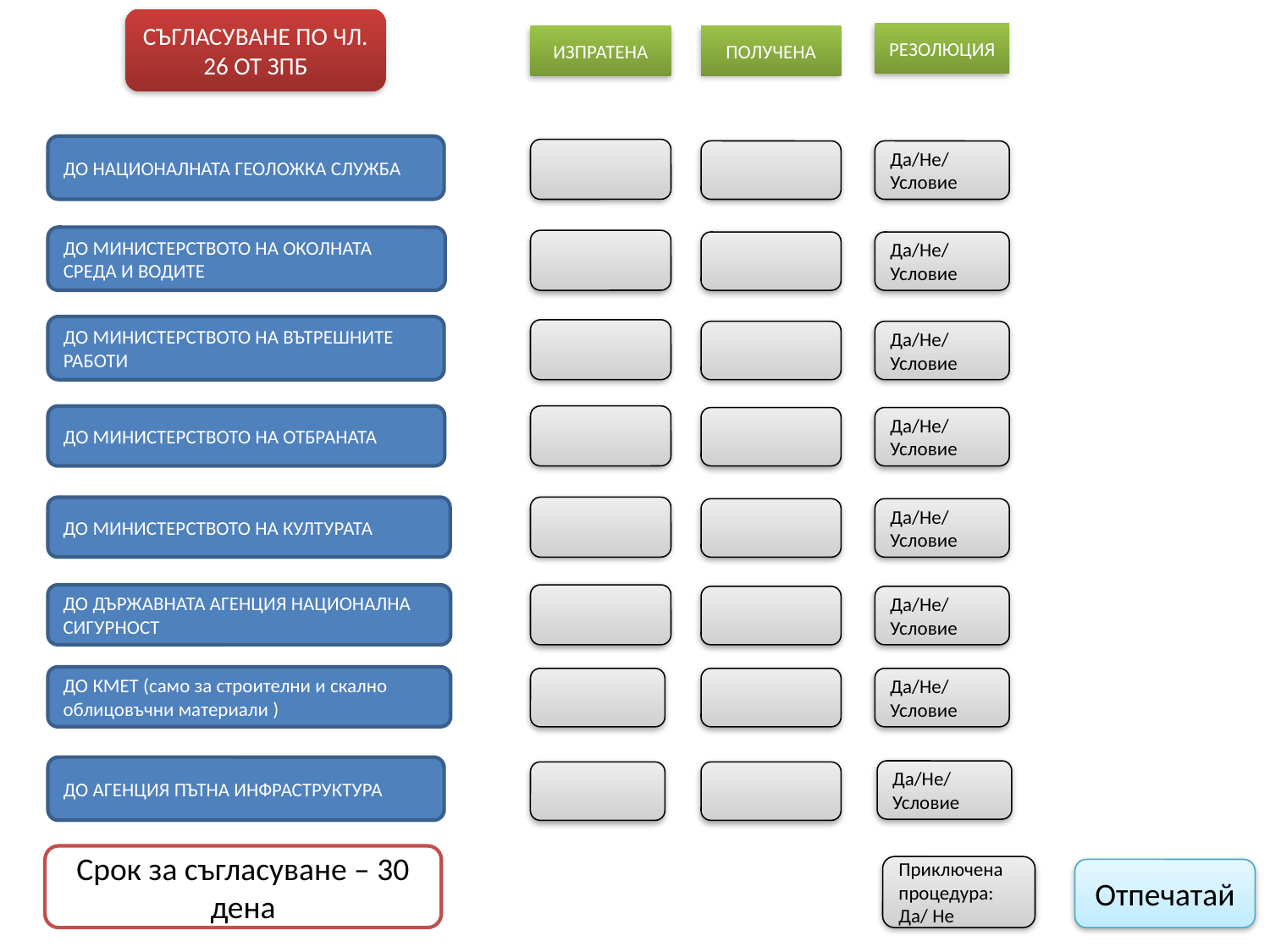

СЪГЛАСУВАНЕ ПО ЧЛ. 26 ОТ ЗПБ
РЕЗОЛЮЦИЯ
ИЗПРАТЕНА
ПОЛУЧЕНА
ДО НАЦИОНАЛНАТА ГЕОЛОЖКА СЛУЖБА

Да/Не/Условие
ДО МИНИСТЕРСТВОТО НА ОКОЛНАТА СРЕДА И ВОДИТЕ

Да/Не/Условие

ДО МИНИСТЕРСТВОТО НА ВЪТРЕШНИТЕ РАБОТИ

Да/Не/Условие
ДО МИНИСТЕРСТВОТО НА ОТБРАНАТА

Да/Не/Условие
ДО МИНИСТЕРСТВОТО НА КУЛТУРАТА

Да/Не/Условие

ДО ДЪРЖАВНАТА АГЕНЦИЯ НАЦИОНАЛНА СИГУРНОСТ

Да/Не/Условие
ДО КМЕТ (само за строителни и скално облицовъчни материали )

Да/Не/Условие
ДО АГЕНЦИЯ ПЪТНА ИНФРАСТРУКТУРА
Да/Не/Условие

Срок за съгласуване – 30 дена
Приключена процедура: Да/ Не
Отпечатай
18